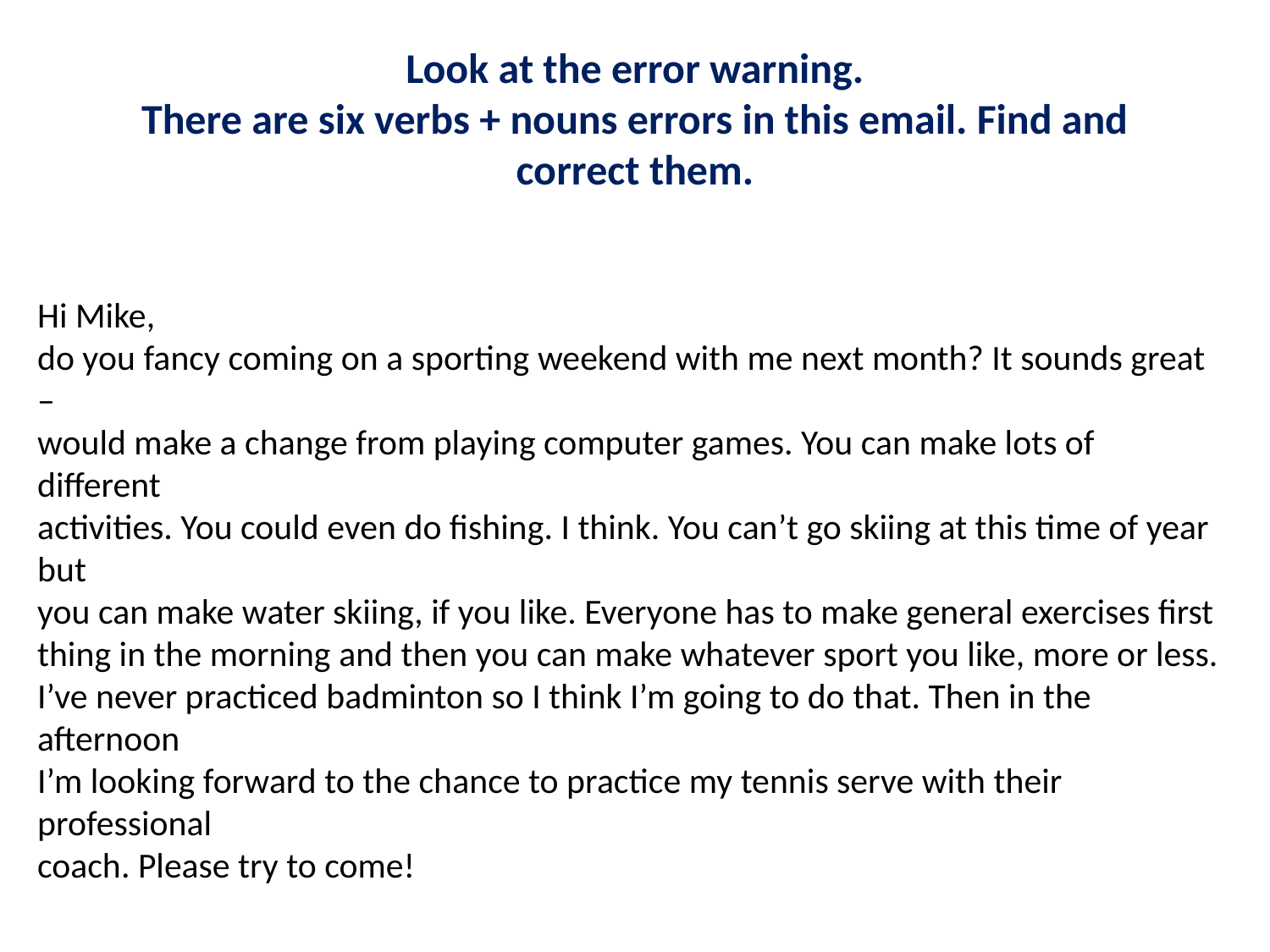

# Look at the error warning. There are six verbs + nouns errors in this email. Find and correct them.
Hi Mike,
do you fancy coming on a sporting weekend with me next month? It sounds great –
would make a change from playing computer games. You can make lots of different
activities. You could even do fishing. I think. You can’t go skiing at this time of year but
you can make water skiing, if you like. Everyone has to make general exercises first
thing in the morning and then you can make whatever sport you like, more or less.
I’ve never practiced badminton so I think I’m going to do that. Then in the afternoon
I’m looking forward to the chance to practice my tennis serve with their professional
coach. Please try to come!